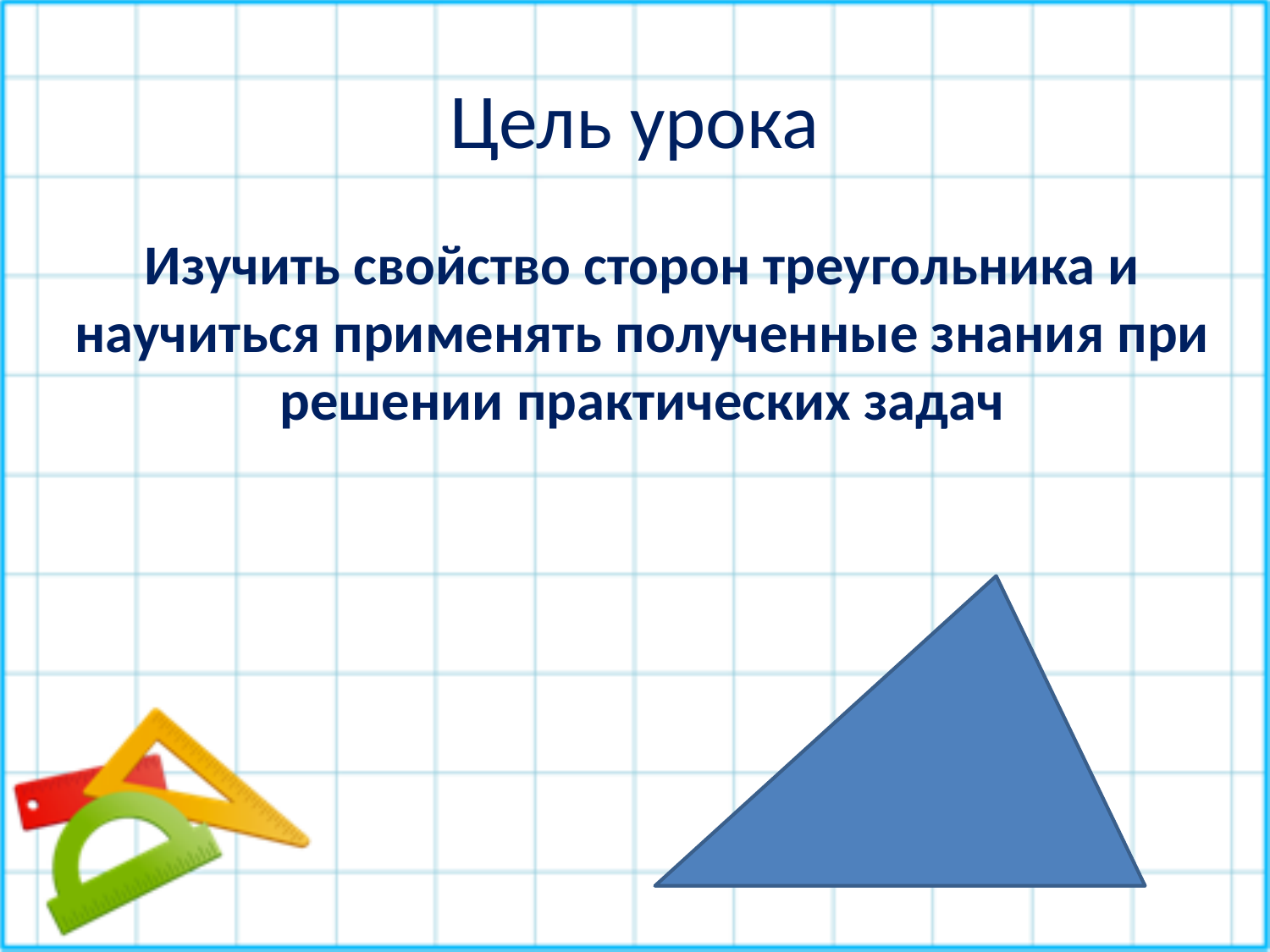

# Цель урока
Изучить свойство сторон треугольника и научиться применять полученные знания при решении практических задач